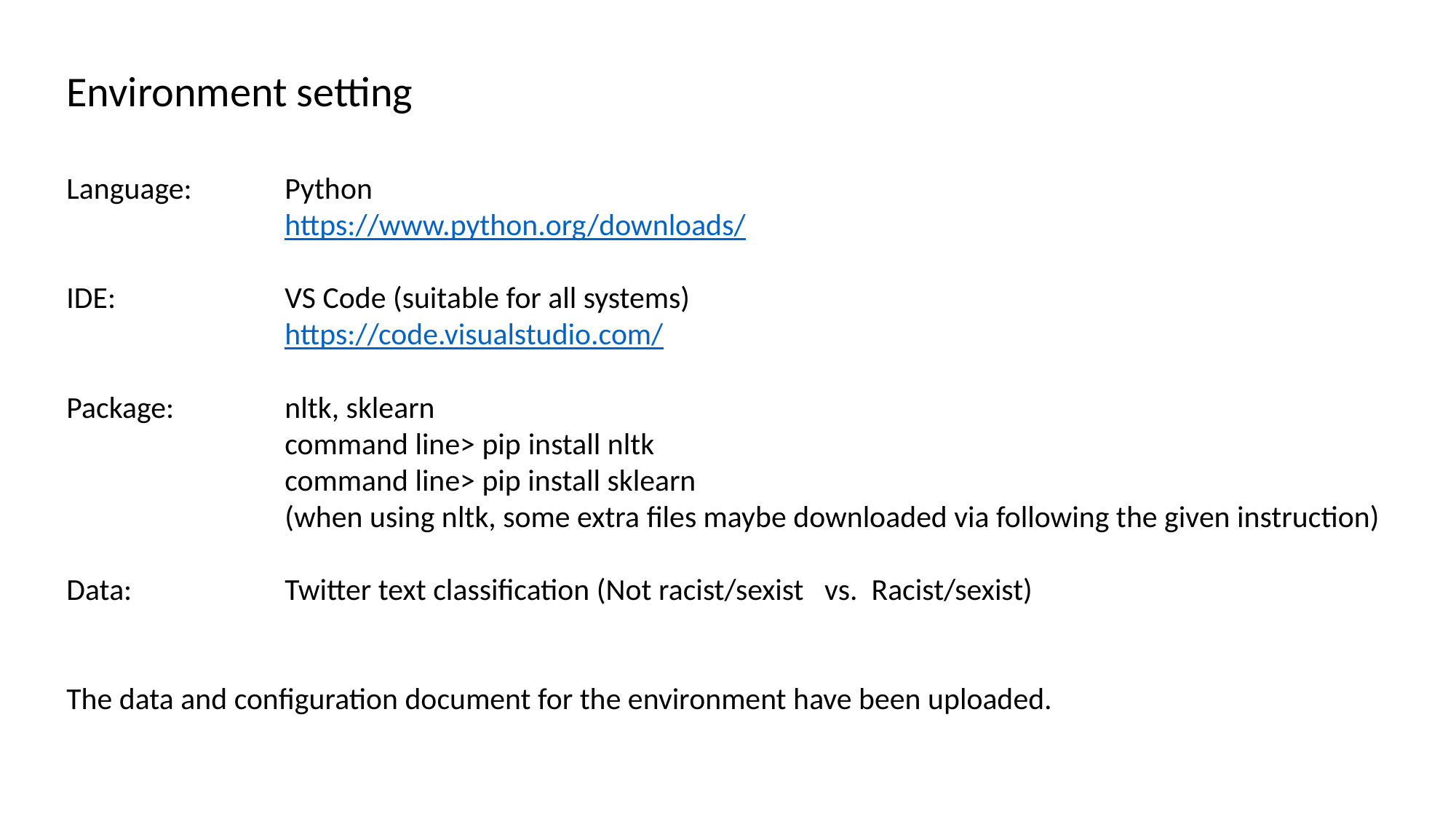

Environment setting
Language: 	Python
		https://www.python.org/downloads/

IDE: 		VS Code (suitable for all systems)
		https://code.visualstudio.com/

Package:		nltk, sklearn
		command line> pip install nltk
		command line> pip install sklearn
		(when using nltk, some extra files maybe downloaded via following the given instruction)

Data:		Twitter text classification (Not racist/sexist   vs.  Racist/sexist)

The data and configuration document for the environment have been uploaded.